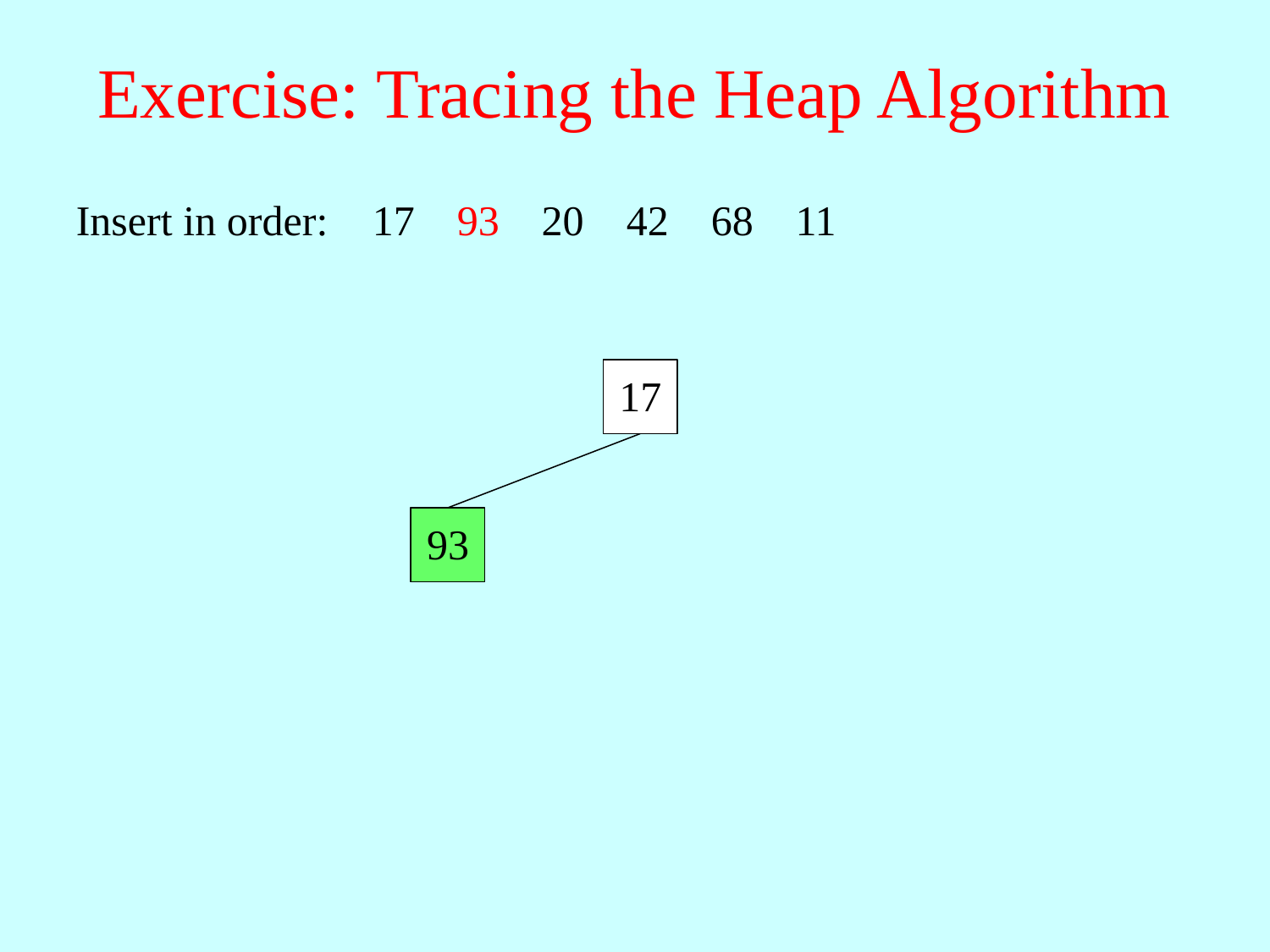

# Exercise: Tracing the Heap Algorithm
Insert in order:
17
93
20
42
68
11

17

93